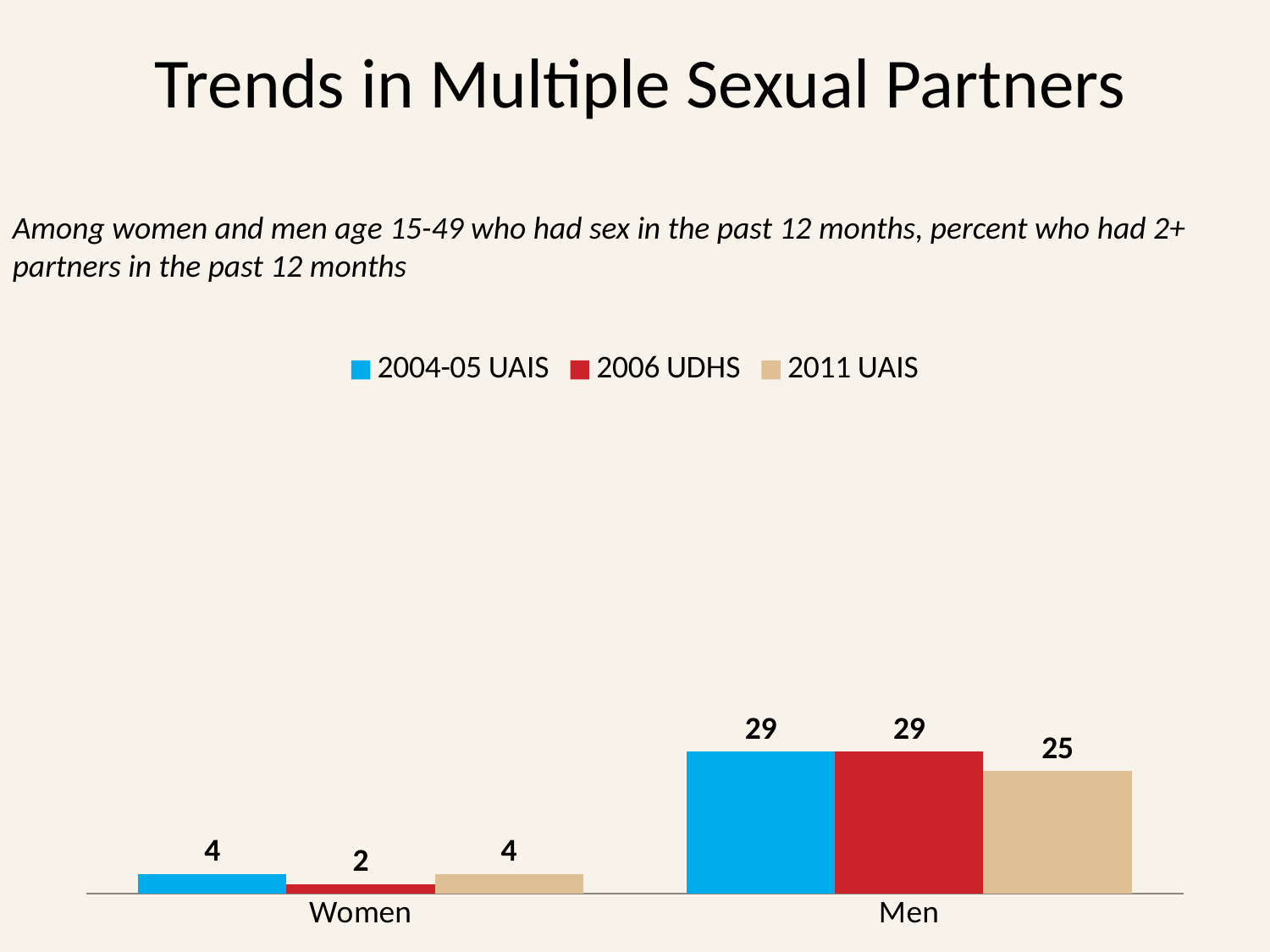

Trends in Multiple Sexual Partners
Among women and men age 15-49 who had sex in the past 12 months, percent who had 2+ partners in the past 12 months

### Chart

| Category | 2004-05 UAIS | 2006 UDHS | 2011 UAIS |
|---|---|---|---|
| Women | 4.0 | 2.0 | 4.0 |
| Men | 29.0 | 29.0 | 25.0 |